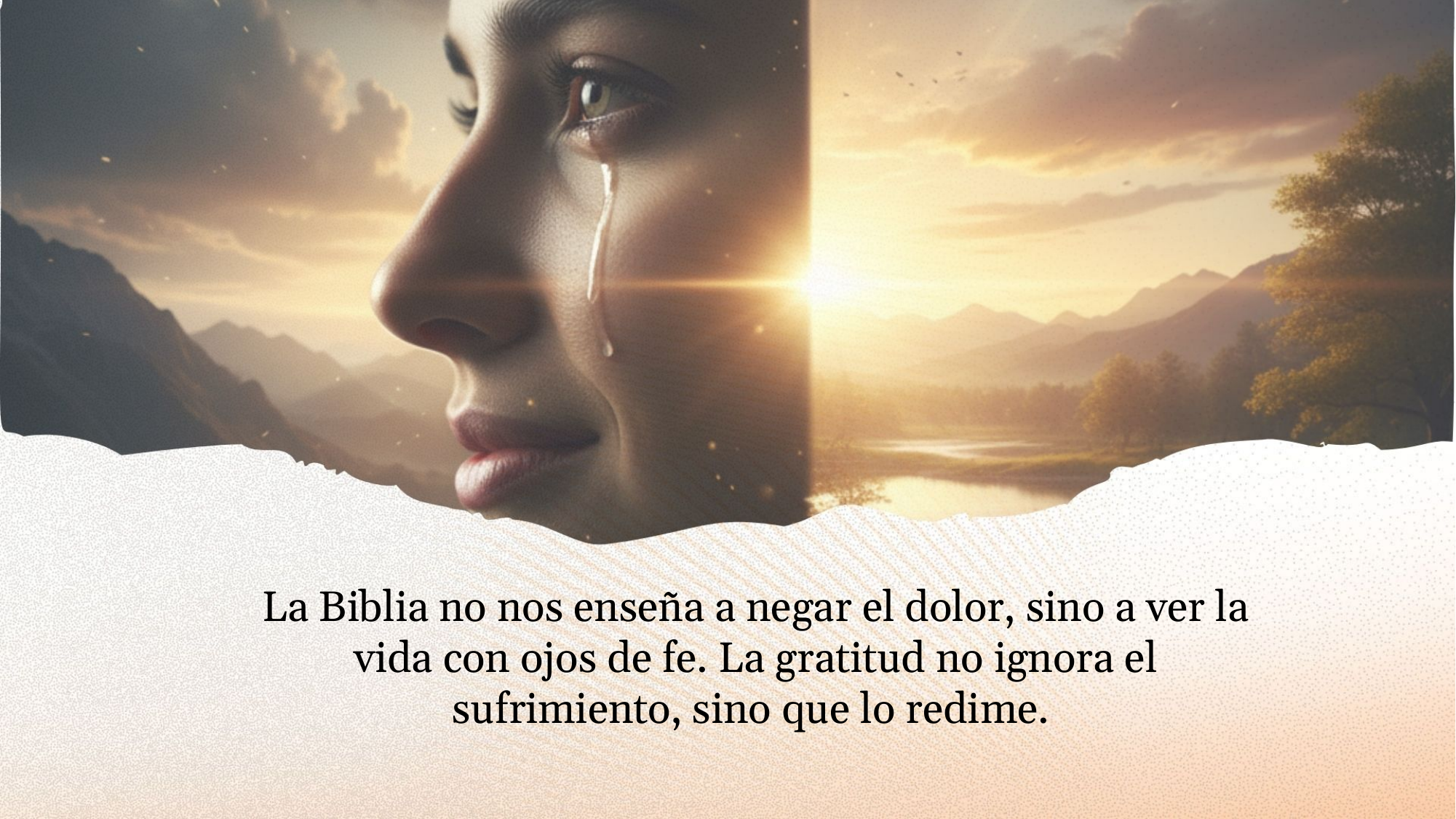

La Biblia no nos enseña a negar el dolor, sino a ver la vida con ojos de fe. La gratitud no ignora el sufrimiento, sino que lo redime.